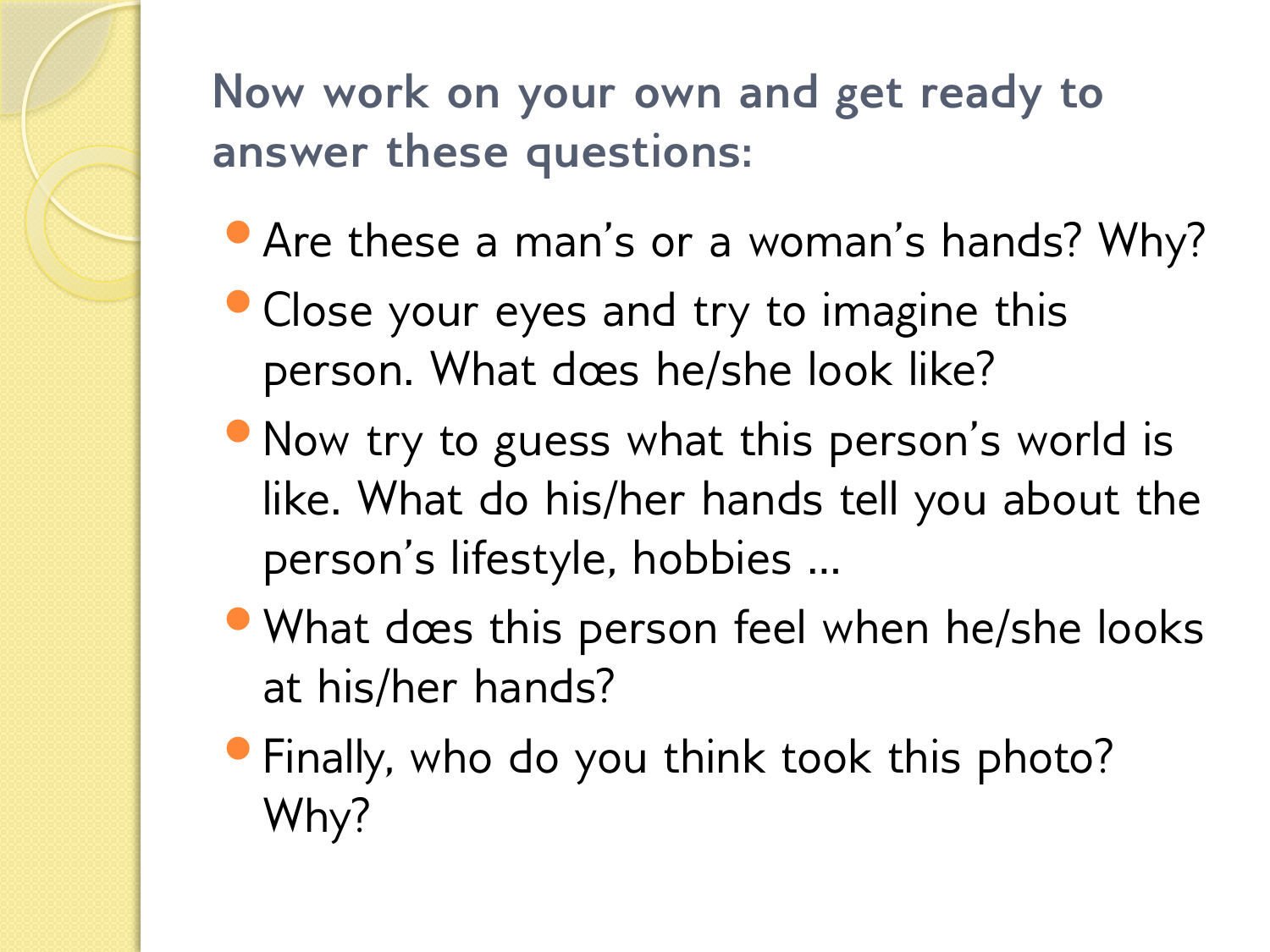

# Now work on your own and get ready to answer these questions:
Are these a man’s or a woman’s hands? Why?
Close your eyes and try to imagine this person. What does he/she look like?
Now try to guess what this person’s world is like. What do his/her hands tell you about the person’s lifestyle, hobbies …
What does this person feel when he/she looks at his/her hands?
Finally, who do you think took this photo? Why?